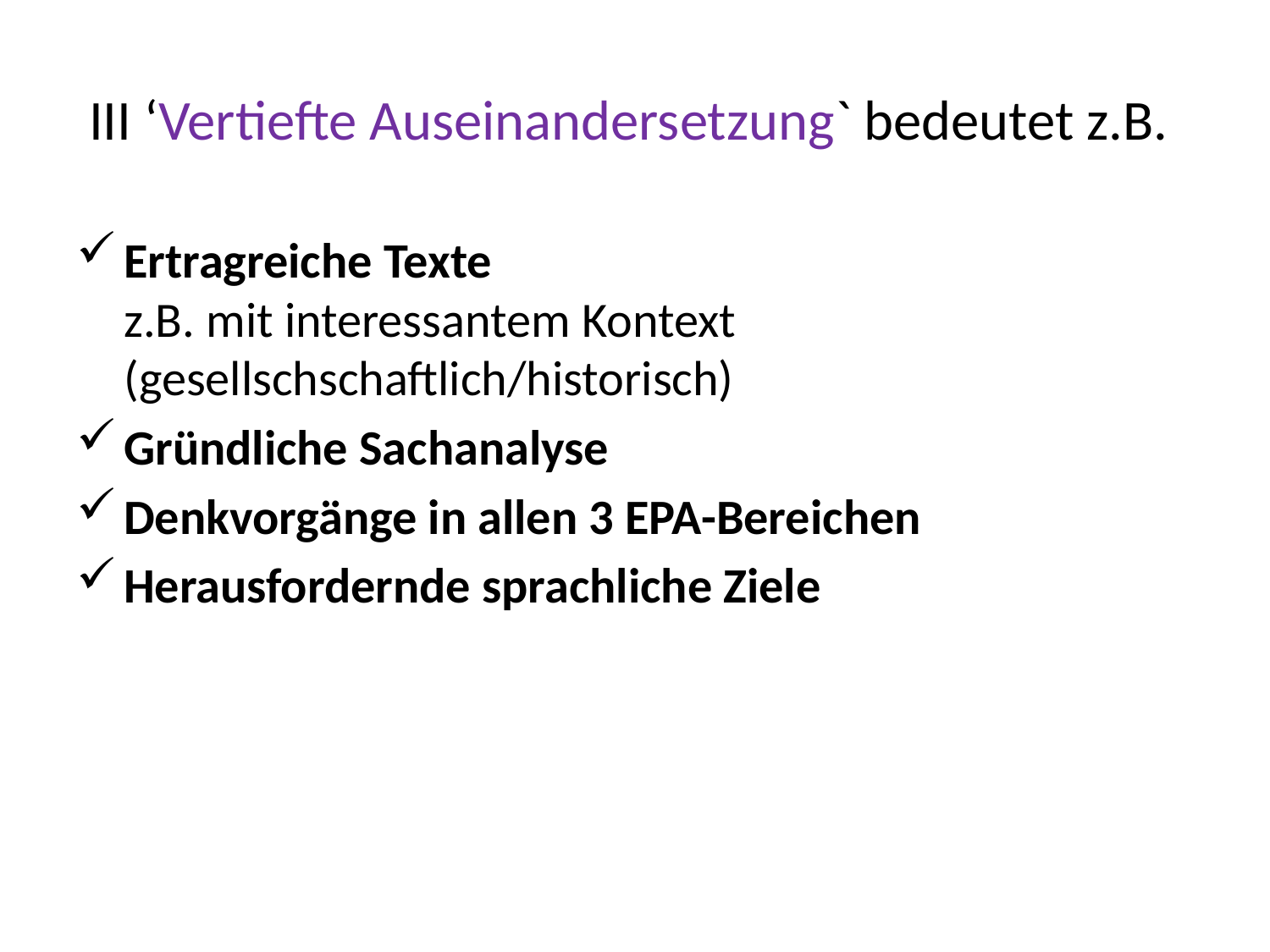

# III ‘Vertiefte Auseinandersetzung` bedeutet z.B.
Ertragreiche Texte
z.B. mit interessantem Kontext (gesellschschaftlich/historisch)
Gründliche Sachanalyse
Denkvorgänge in allen 3 EPA-Bereichen
Herausfordernde sprachliche Ziele